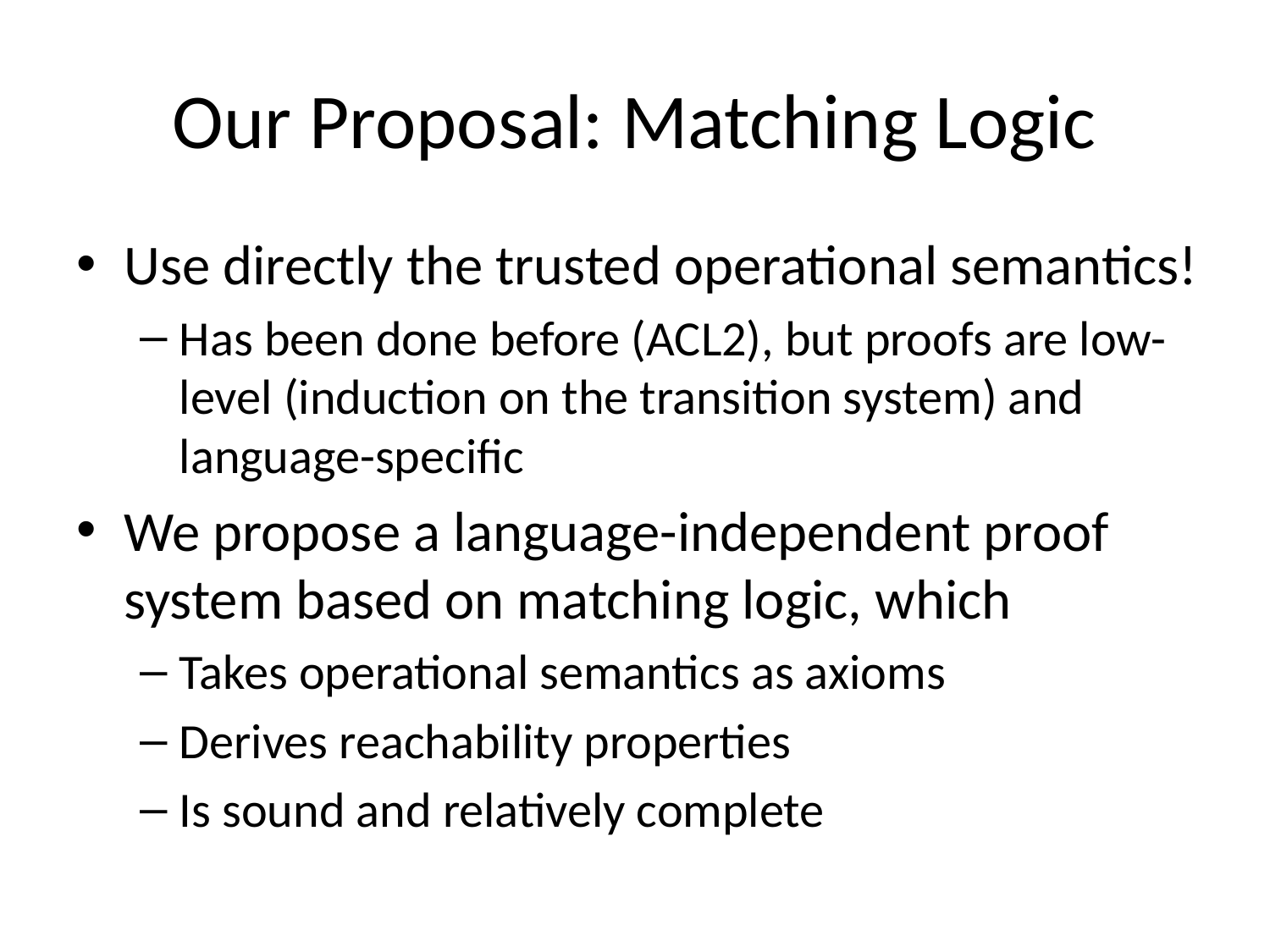

# Our Proposal: Matching Logic
Use directly the trusted operational semantics!
Has been done before (ACL2), but proofs are low-level (induction on the transition system) and language-specific
We propose a language-independent proof system based on matching logic, which
Takes operational semantics as axioms
Derives reachability properties
Is sound and relatively complete